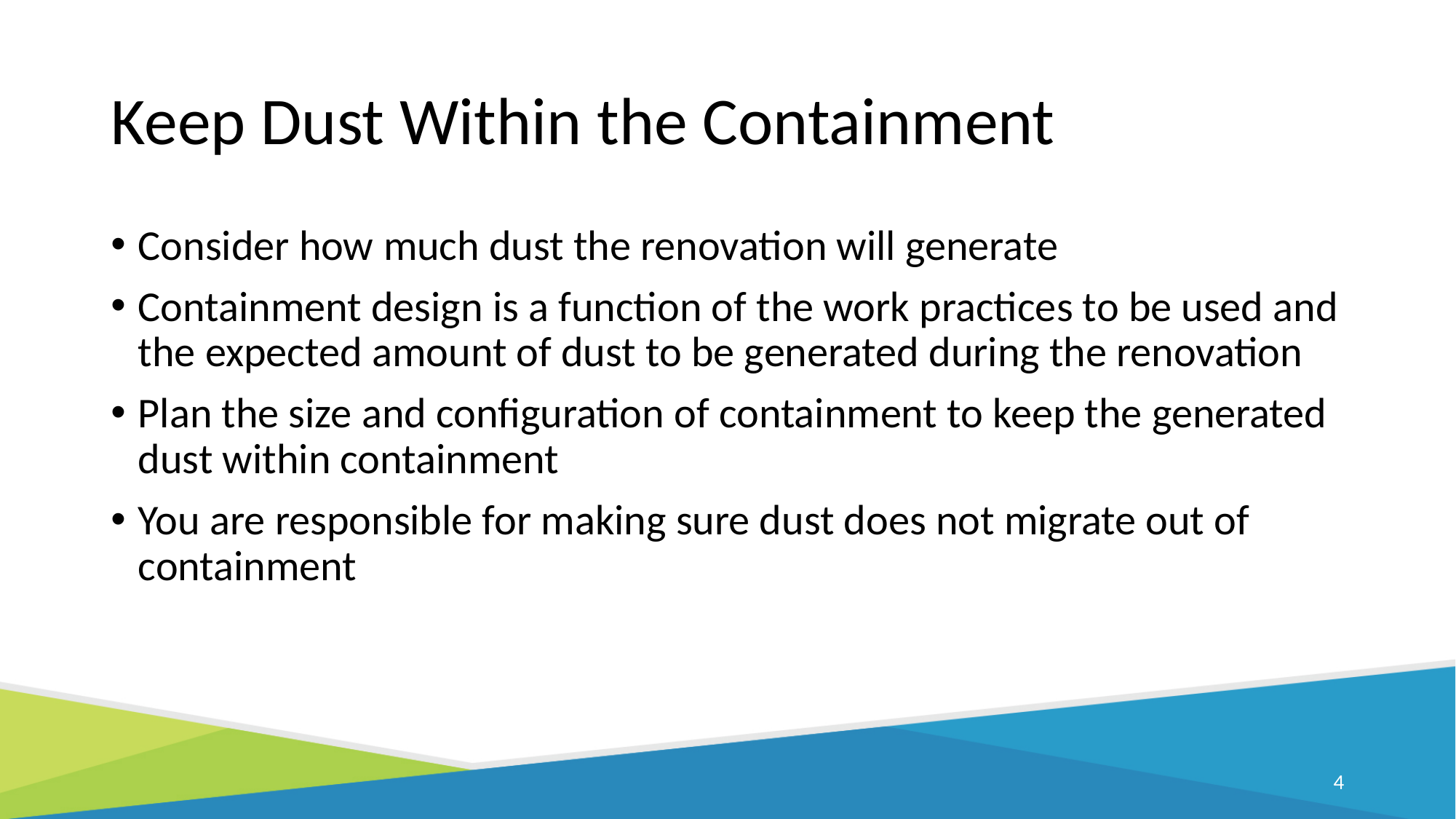

# Keep Dust Within the Containment
Consider how much dust the renovation will generate
Containment design is a function of the work practices to be used and the expected amount of dust to be generated during the renovation
Plan the size and configuration of containment to keep the generated dust within containment
You are responsible for making sure dust does not migrate out of containment
4